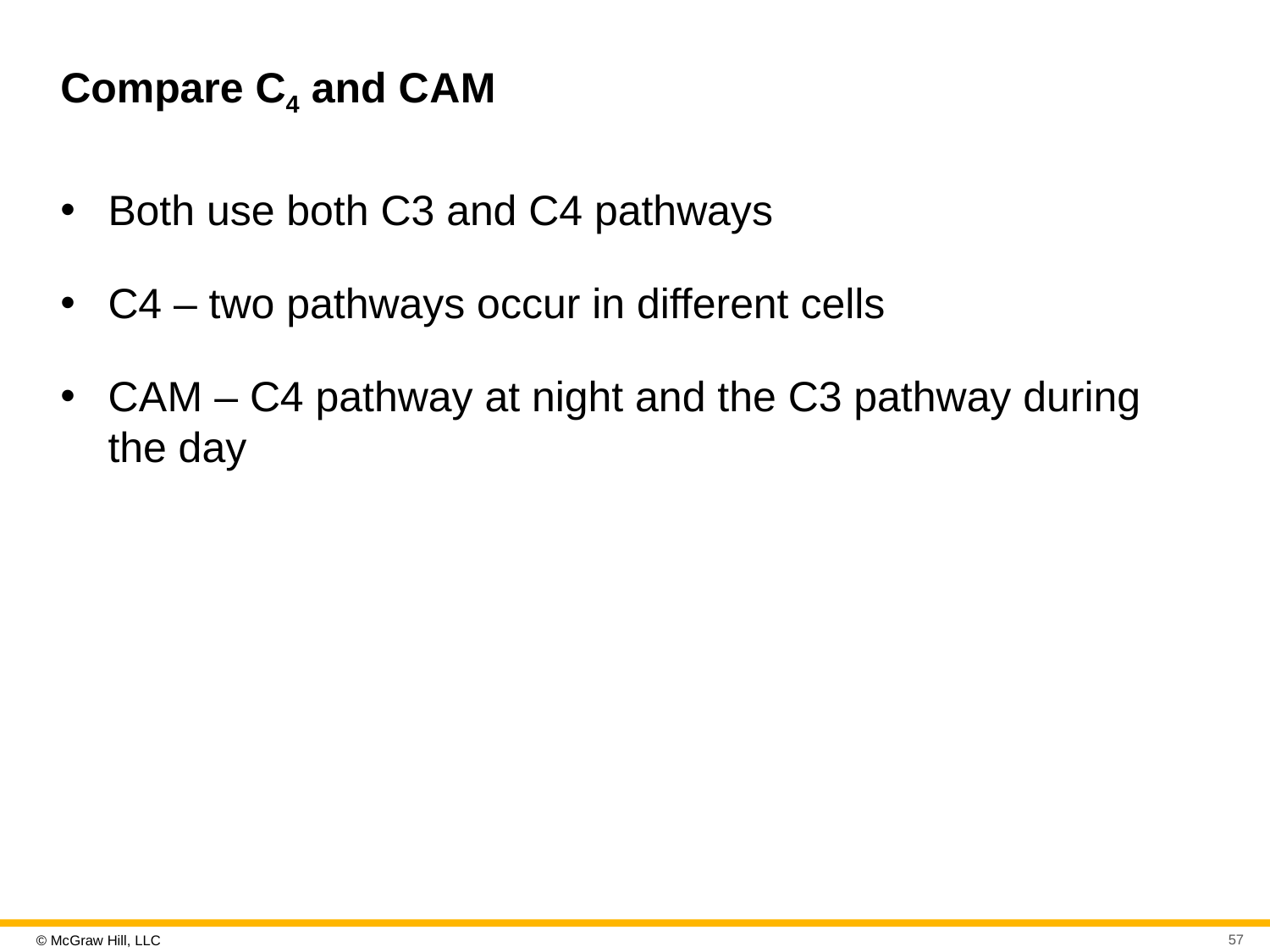

# Compare C4 and C A M
Both use both C3 and C4 pathways
C4 – two pathways occur in different cells
C A M – C4 pathway at night and the C3 pathway during the day
57